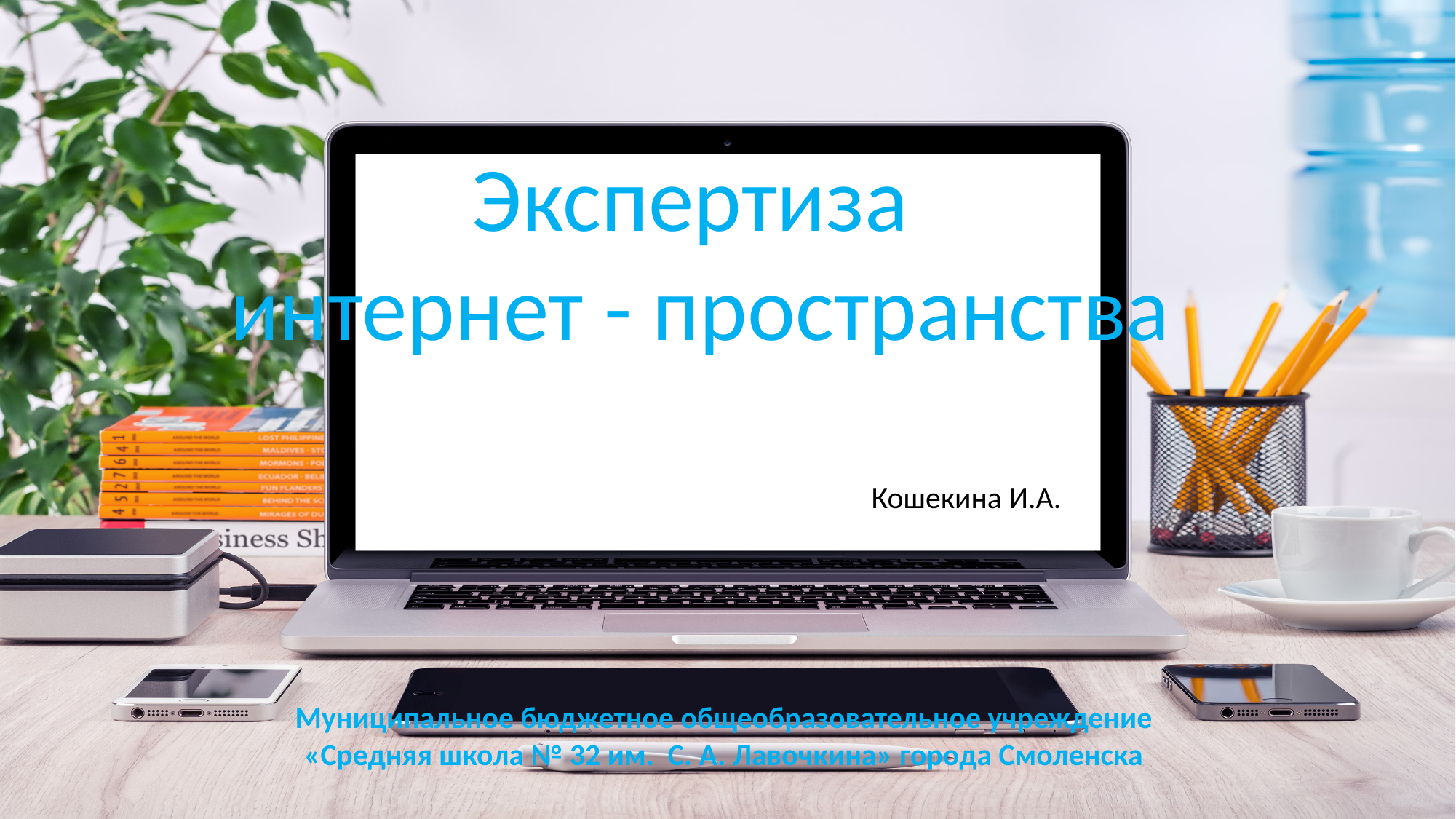

Экспертиза
интернет - пространства
  Кошекина И.А.
Муниципальное бюджетное общеобразовательное учреждение
«Средняя школа № 32 им.  С. А. Лавочкина» города Смоленска